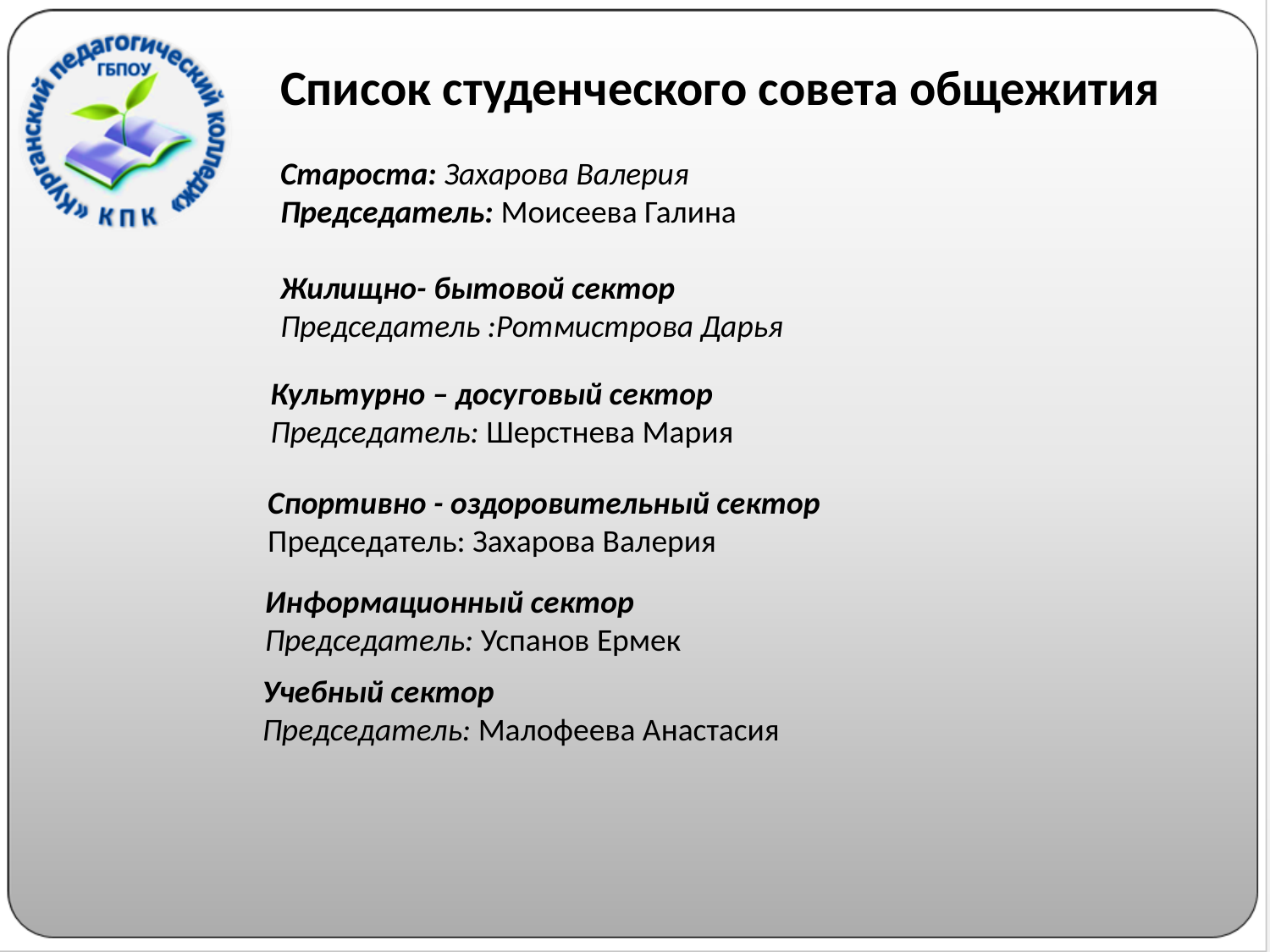

Список студенческого совета общежития

Староста: Захарова Валерия
Председатель: Моисеева Галина

Жилищно- бытовой сектор
Председатель :Ротмистрова Дарья

Культурно – досуговый сектор
Председатель: Шерстнева Мария
 Спортивно - оздоровительный сектор
 Председатель: Захарова Валерия
  Информационный сектор
  Председатель: Успанов Ермек
   Учебный сектор
   Председатель: Малофеева Анастасия